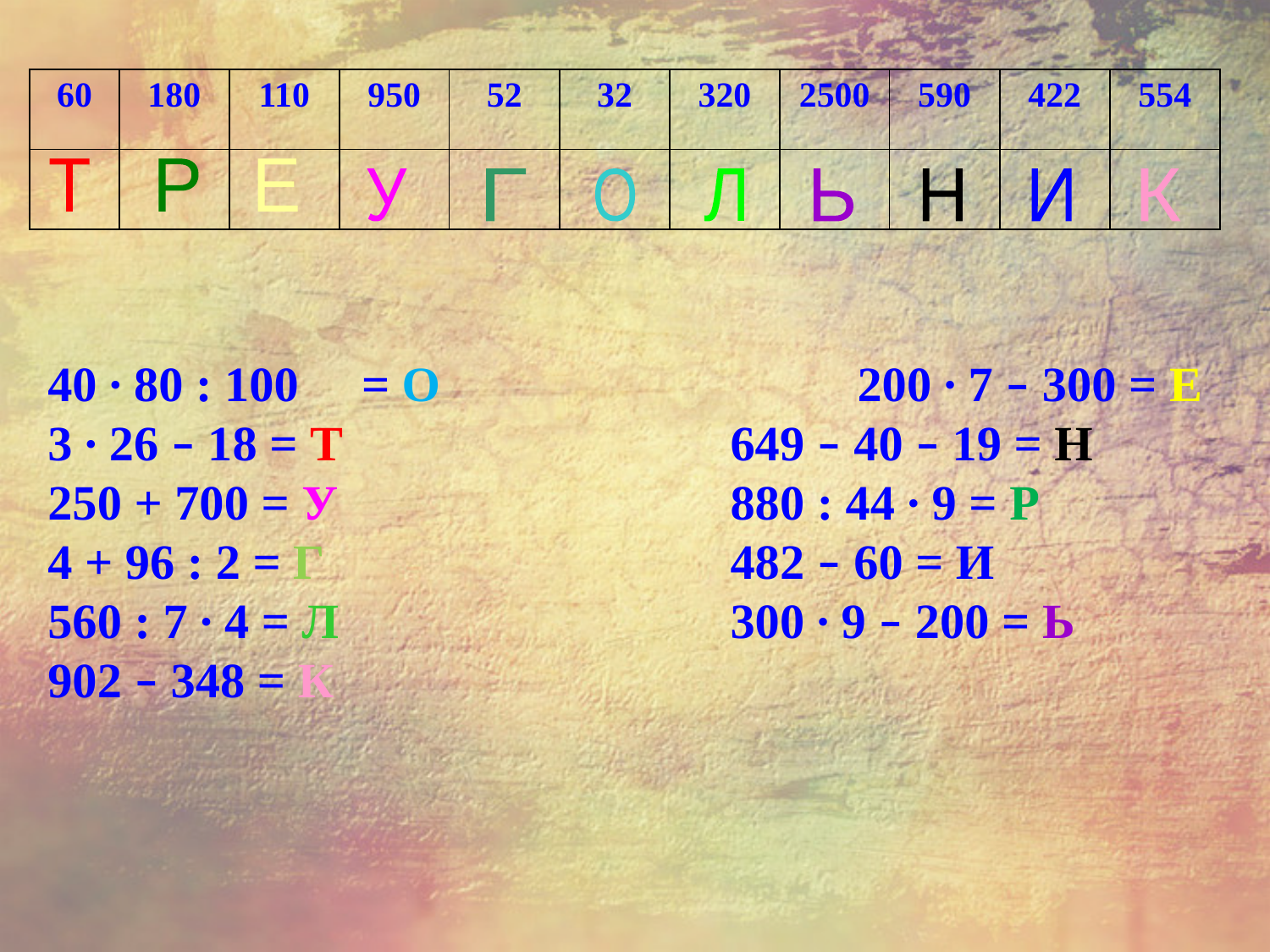

#
| 60 | 180 | 110 | 950 | 52 | 32 | 320 | 2500 | 590 | 422 | 554 |
| --- | --- | --- | --- | --- | --- | --- | --- | --- | --- | --- |
|  |  |  |  |  |  |  |  |  |  |  |
Т
Р
Е
У
Г
О
Л
Ь
Н
И
К
40 ∙ 80 : 100	 = О				200 ∙ 7 – 300 = Е
3 ∙ 26 – 18 = Т				649 – 40 – 19 = Н
250 + 700 = У				880 : 44 ∙ 9 = Р
4 + 96 : 2 = Г				482 – 60 = И
560 : 7 ∙ 4 = Л				300 ∙ 9 – 200 = Ь
902 – 348 = К